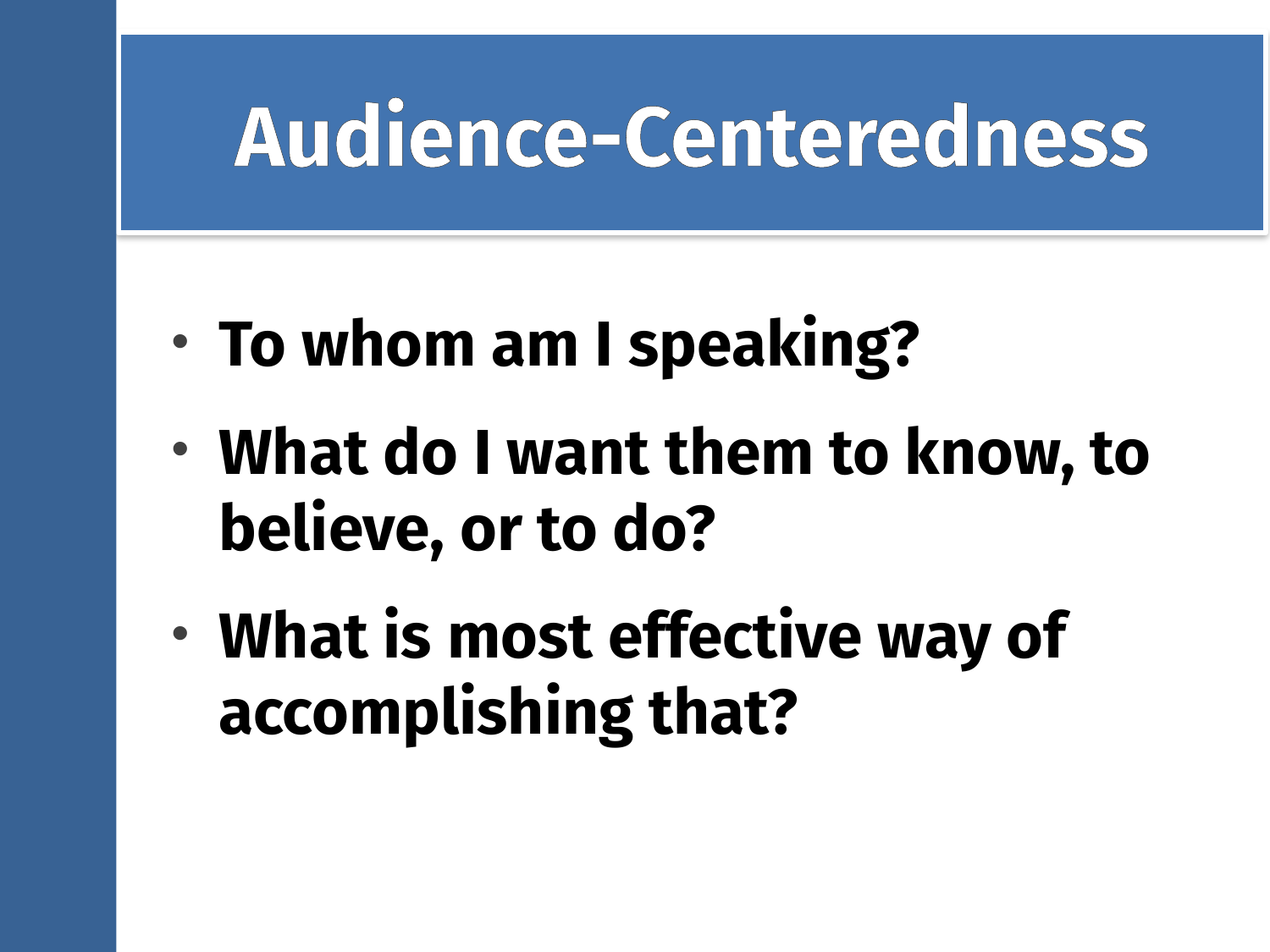

# Audience-Centeredness
To whom am I speaking?
What do I want them to know, to believe, or to do?
What is most effective way of accomplishing that?